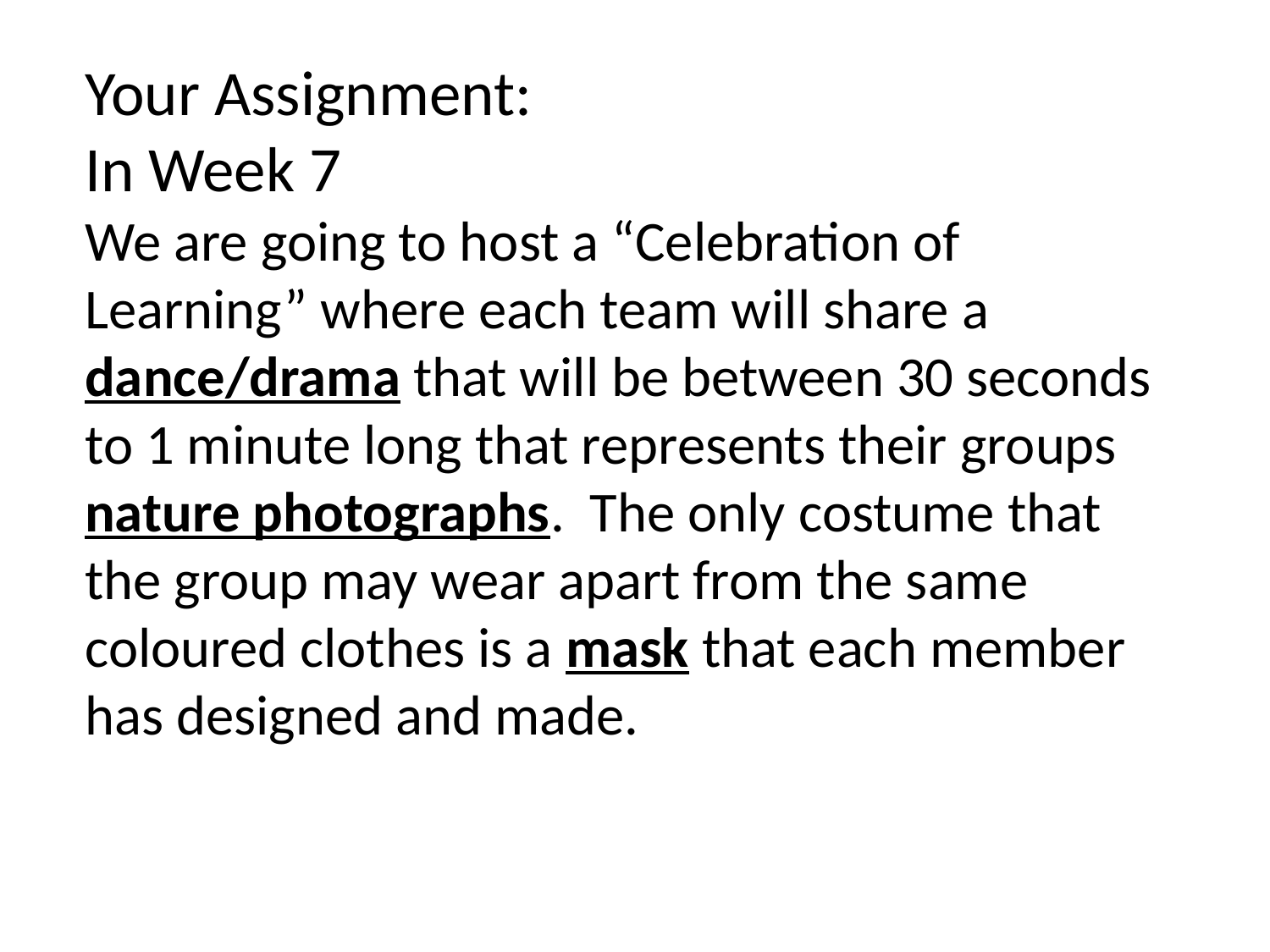

Your Assignment:
In Week 7
We are going to host a “Celebration of Learning” where each team will share a dance/drama that will be between 30 seconds to 1 minute long that represents their groups nature photographs.  The only costume that the group may wear apart from the same coloured clothes is a mask that each member has designed and made.